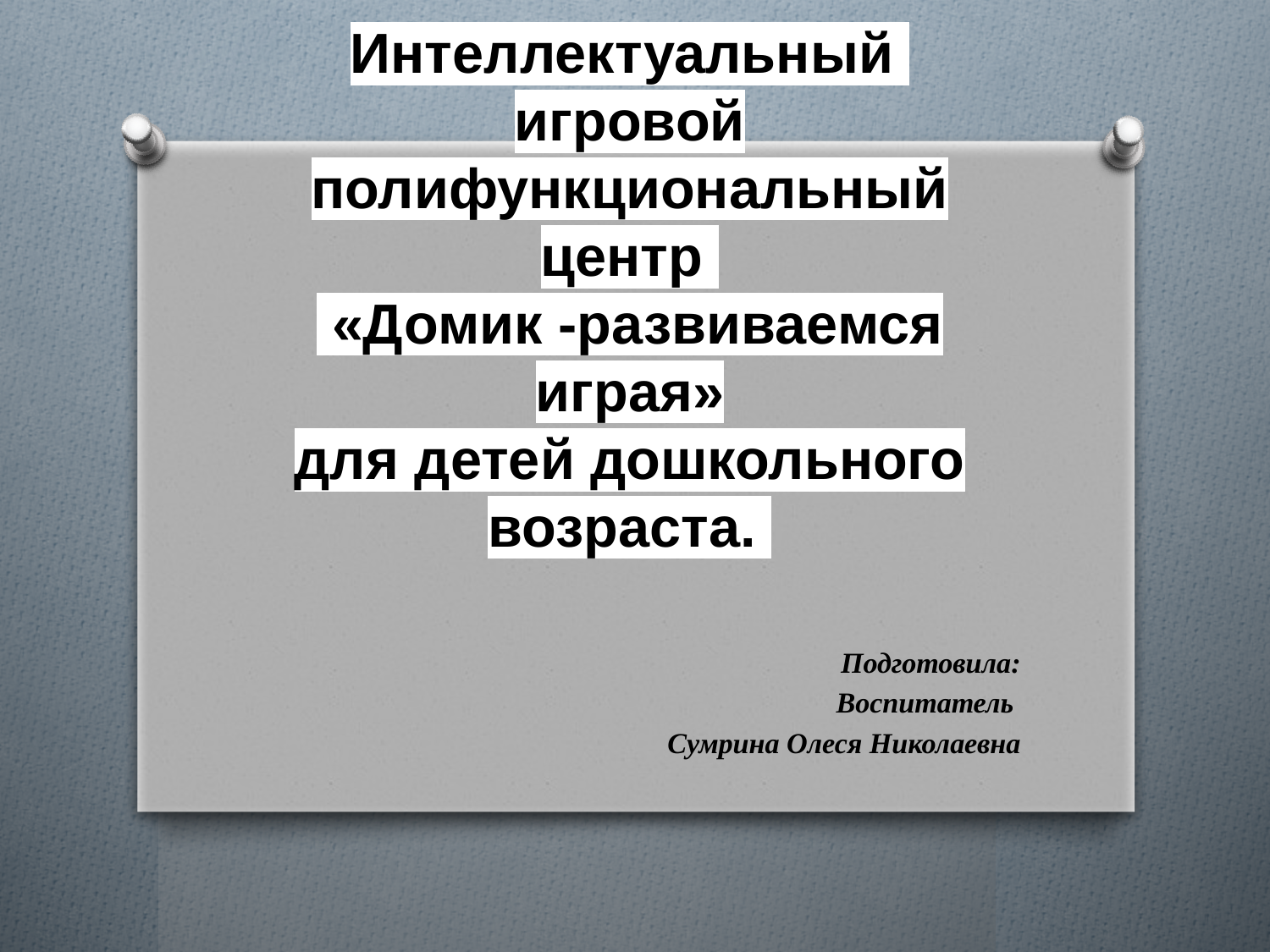

# Филиал Муниципального автономного дошкольного образовательного учреждения «Детский сад «Радуга» Интеллектуальный  игровой полифункциональный центр «Домик -развиваемся играя» для детей дошкольного возраста.

Подготовила:
Воспитатель
Сумрина Олеся Николаевна